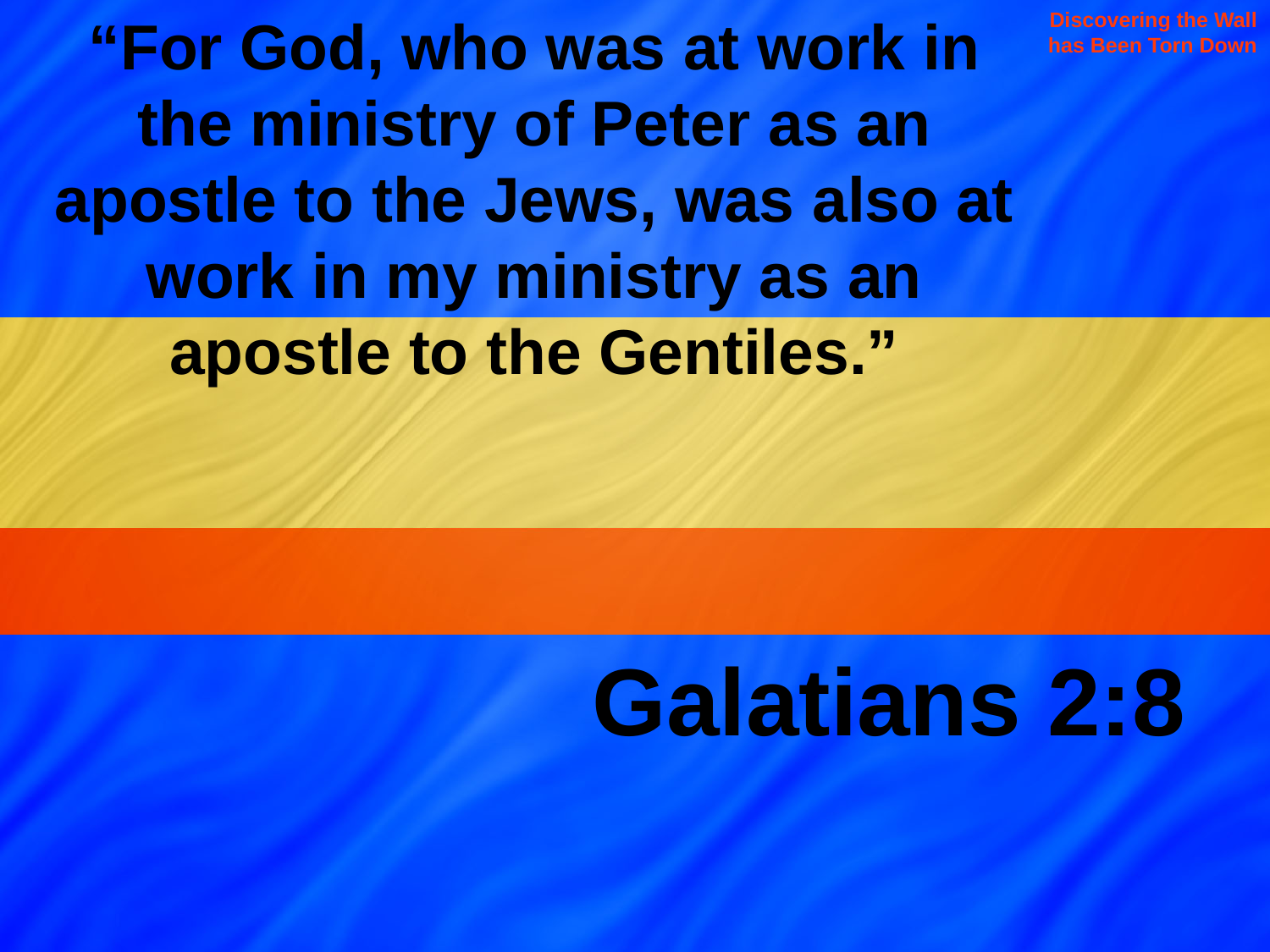

“For God, who was at work in the ministry of Peter as an apostle to the Jews, was also at work in my ministry as an apostle to the Gentiles.”
Discovering the Wall has Been Torn Down
Galatians 2:8